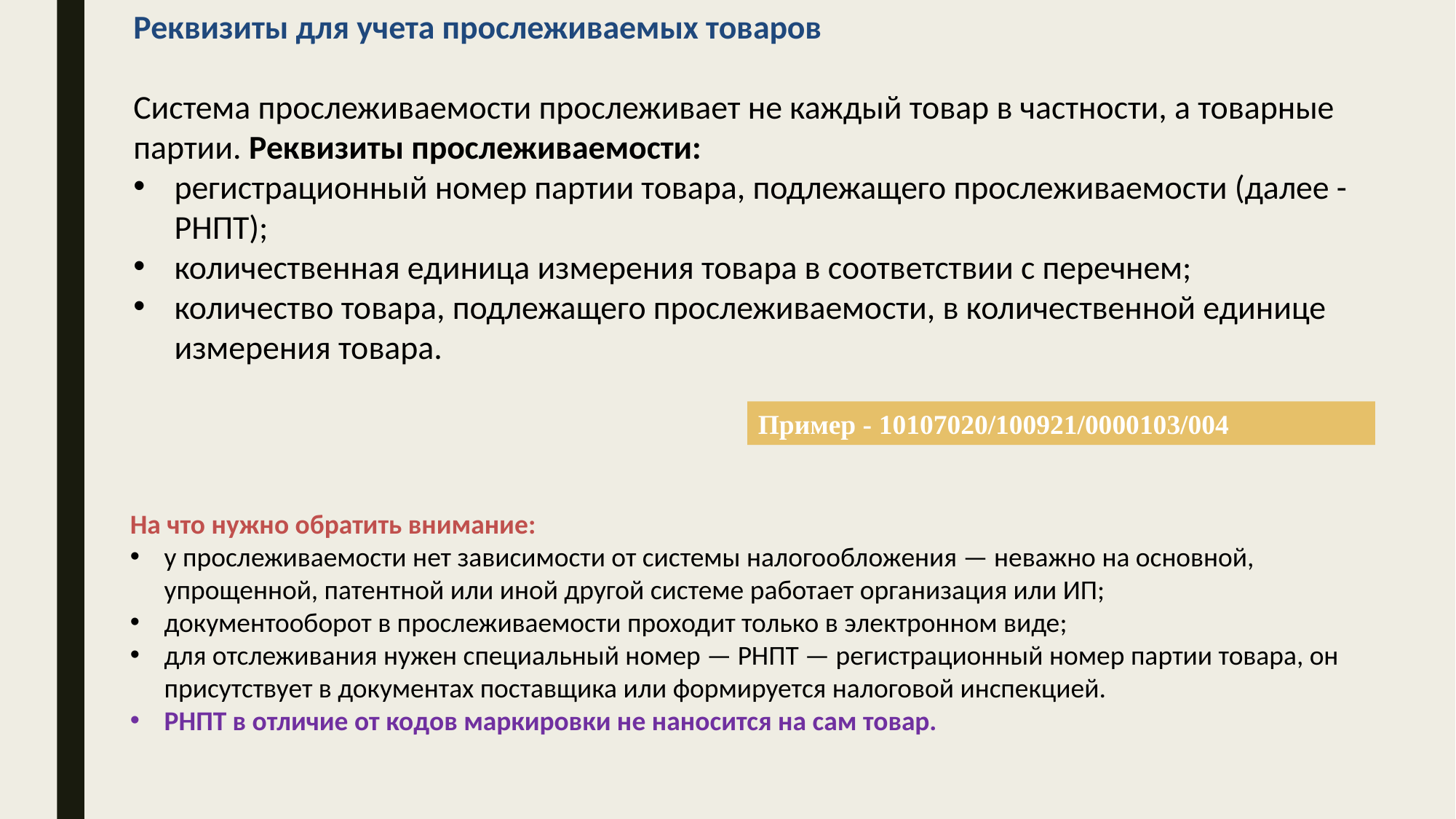

Реквизиты для учета прослеживаемых товаров

Система прослеживаемости прослеживает не каждый товар в частности, а товарные партии. Реквизиты прослеживаемости:
регистрационный номер партии товара, подлежащего прослеживаемости (далее - РНПТ);
количественная единица измерения товара в соответствии с перечнем;
количество товара, подлежащего прослеживаемости, в количественной единице измерения товара.
Пример - 10107020/100921/0000103/004
На что нужно обратить внимание:
у прослеживаемости нет зависимости от системы налогообложения — неважно на основной, упрощенной, патентной или иной другой системе работает организация или ИП;
документооборот в прослеживаемости проходит только в электронном виде;
для отслеживания нужен специальный номер — РНПТ — регистрационный номер партии товара, он присутствует в документах поставщика или формируется налоговой инспекцией.
РНПТ в отличие от кодов маркировки не наносится на сам товар.